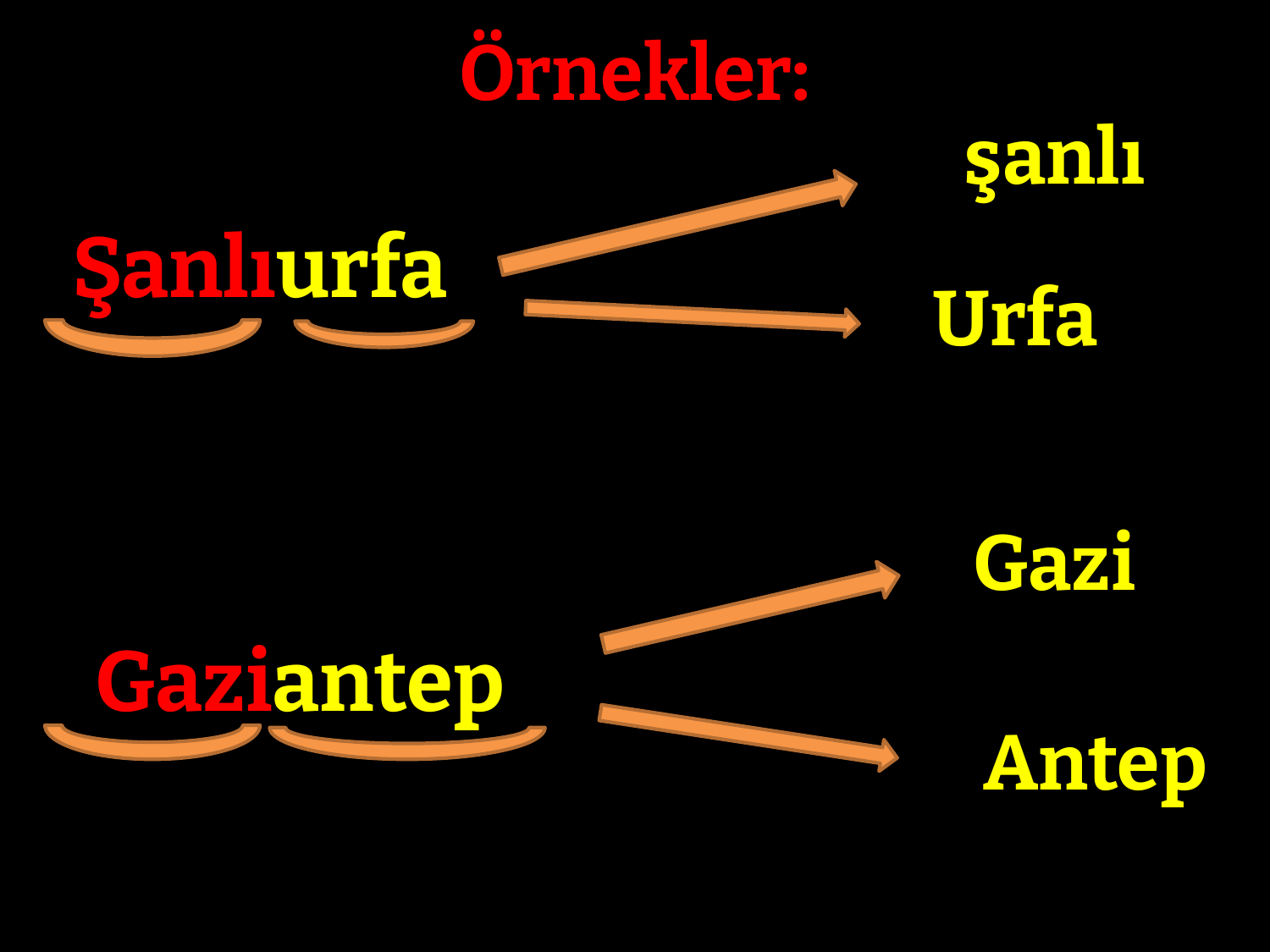

Örnekler:

şanlı

Şanlıurfa
Urfa

#

Gazi

Gaziantep

Antep